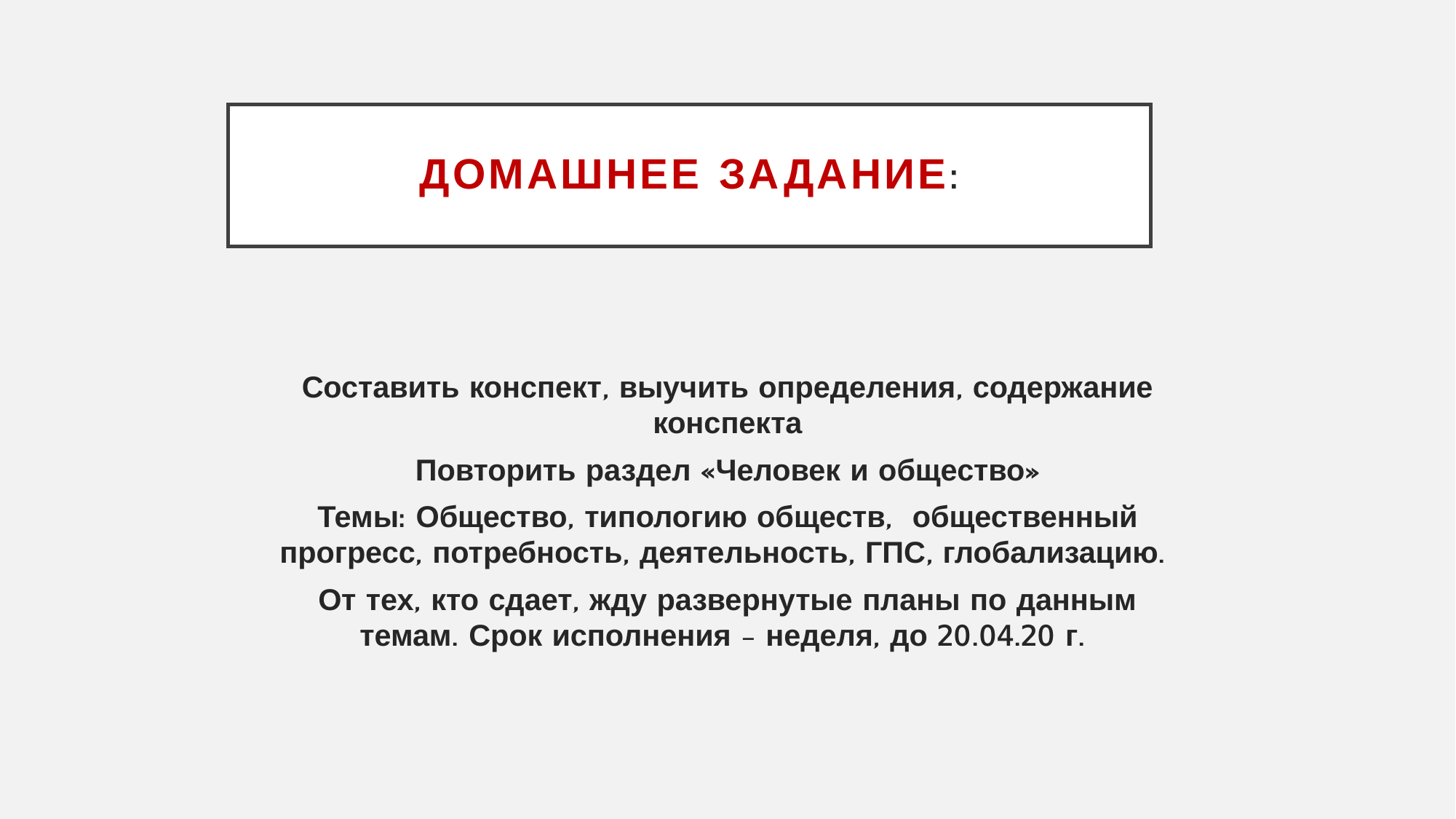

# Домашнее задание:

Составить конспект, выучить определения, содержание конспекта
Повторить раздел «Человек и общество»
Темы: Общество, типологию обществ,  общественный прогресс, потребность, деятельность, ГПС, глобализацию.
От тех, кто сдает, жду развернутые планы по данным темам. Срок исполнения – неделя, до 20.04.20 г.